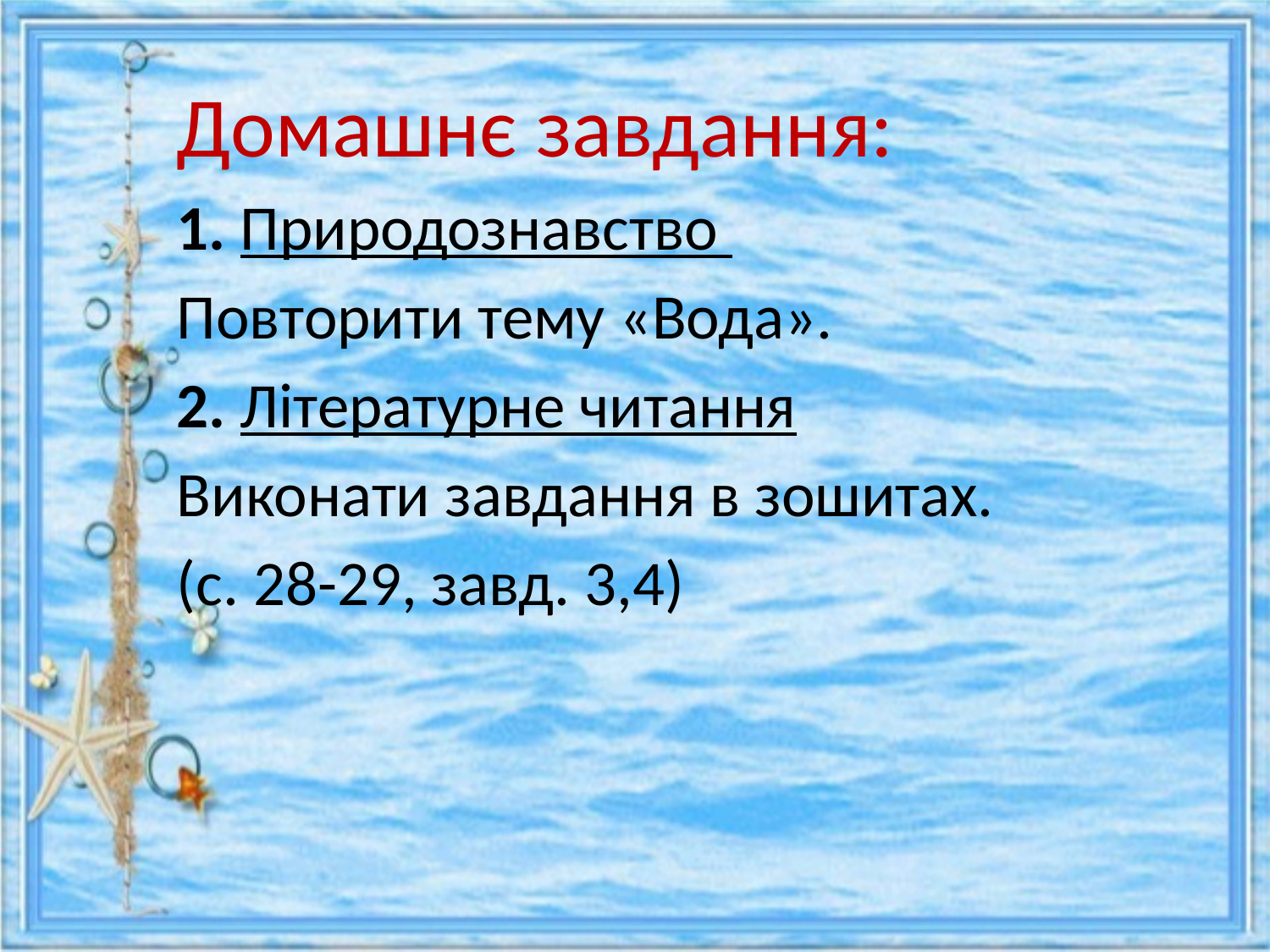

Домашнє завдання:
1. Природознавство
Повторити тему «Вода».
2. Літературне читання
Виконати завдання в зошитах.
(с. 28-29, завд. 3,4)